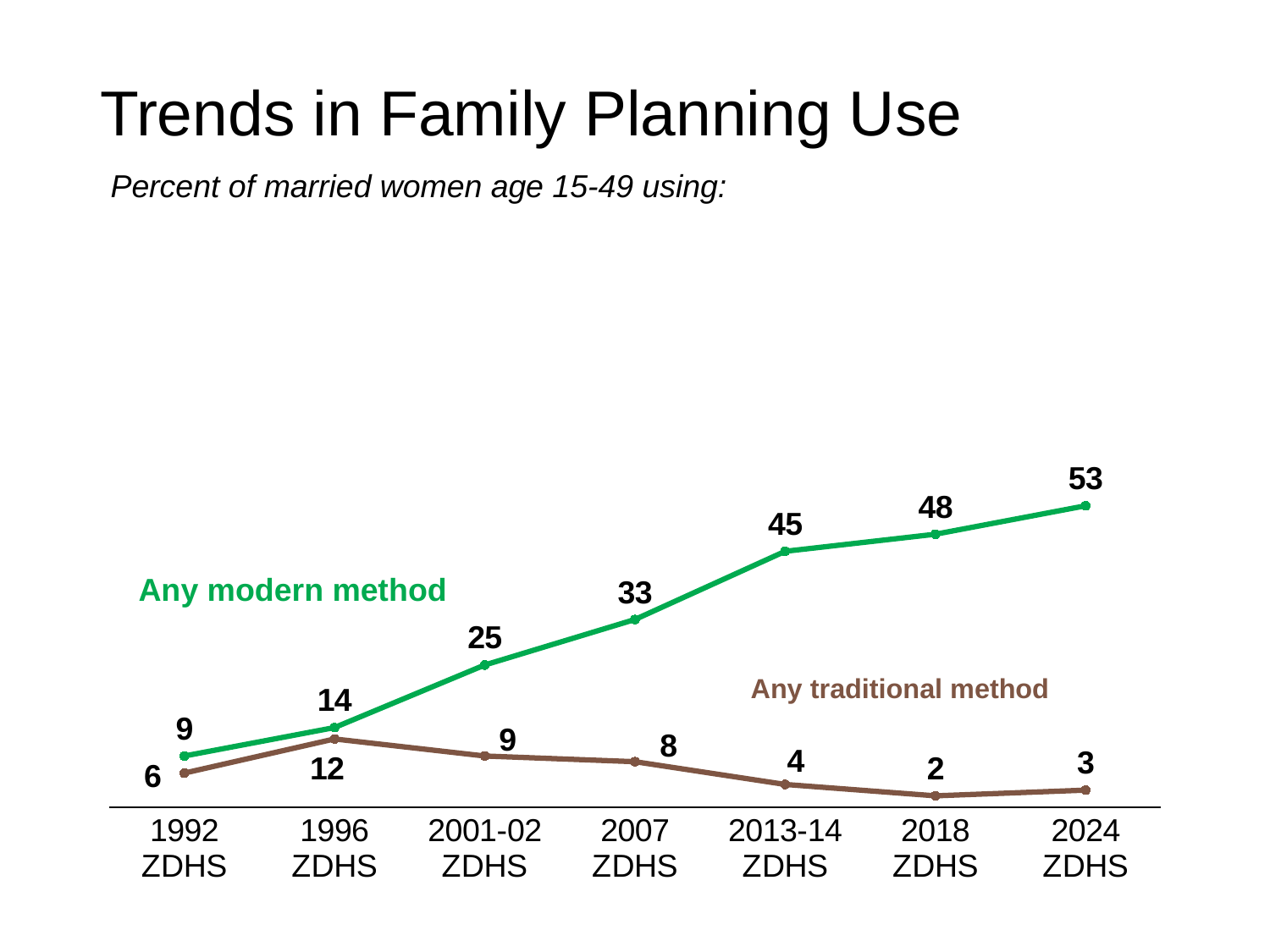

# Trends in Family Planning Use
Percent of married women age 15-49 using:

### Chart

| Category | Any modern method | Any traditional method |
|---|---|---|
| 1992
ZDHS | 9.0 | 6.0 |
| 1996
ZDHS | 14.0 | 12.0 |
| 2001-02
ZDHS | 25.0 | 9.0 |
| 2007
ZDHS | 33.0 | 8.0 |
| 2013-14
ZDHS | 45.0 | 4.0 |
| 2018
ZDHS | 48.0 | 2.0 |
| 2024
ZDHS | 53.0 | 3.0 |
Any modern method
Any traditional method